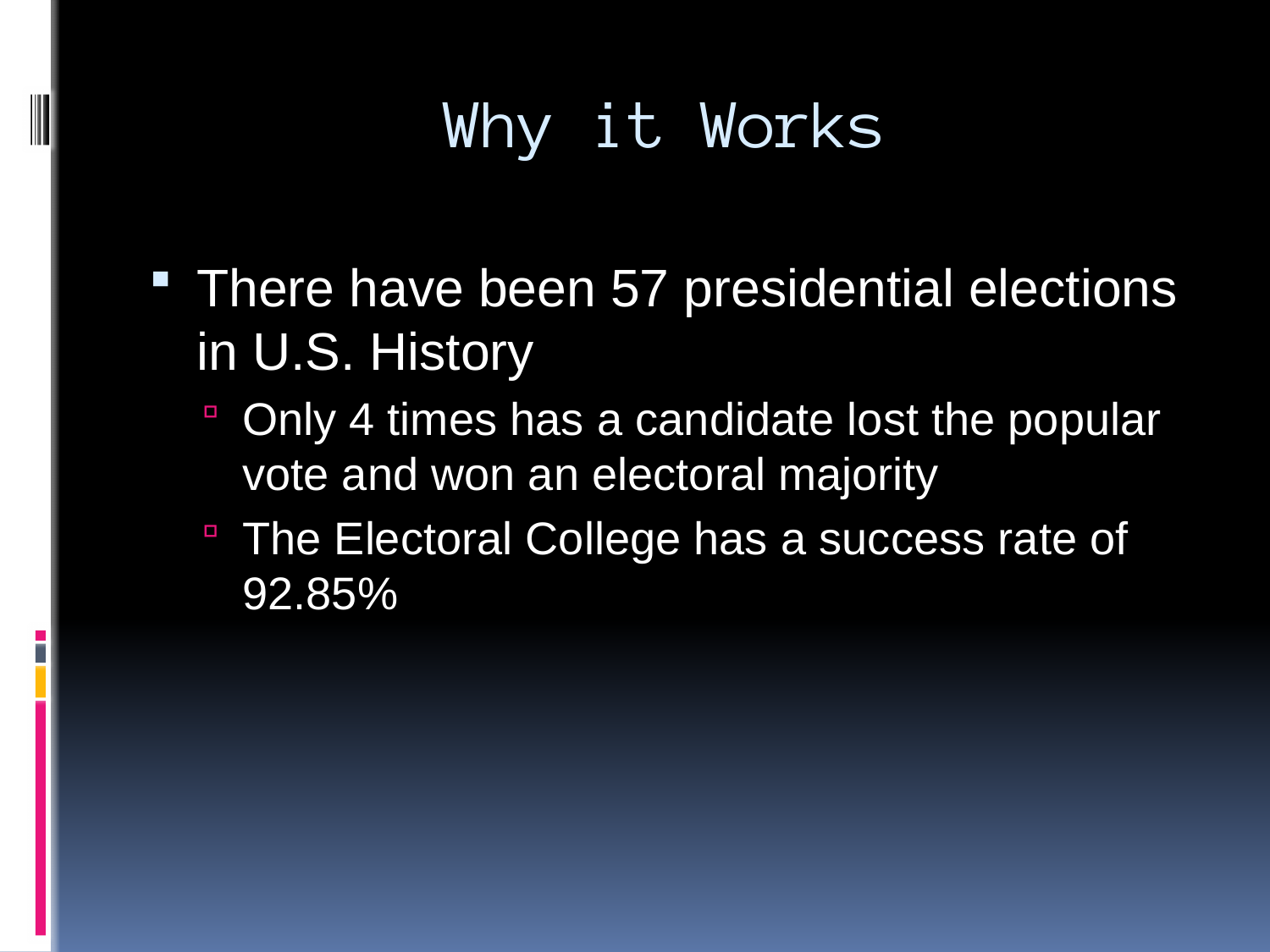

# Why it Works
There have been 57 presidential elections in U.S. History
Only 4 times has a candidate lost the popular vote and won an electoral majority
The Electoral College has a success rate of 92.85%